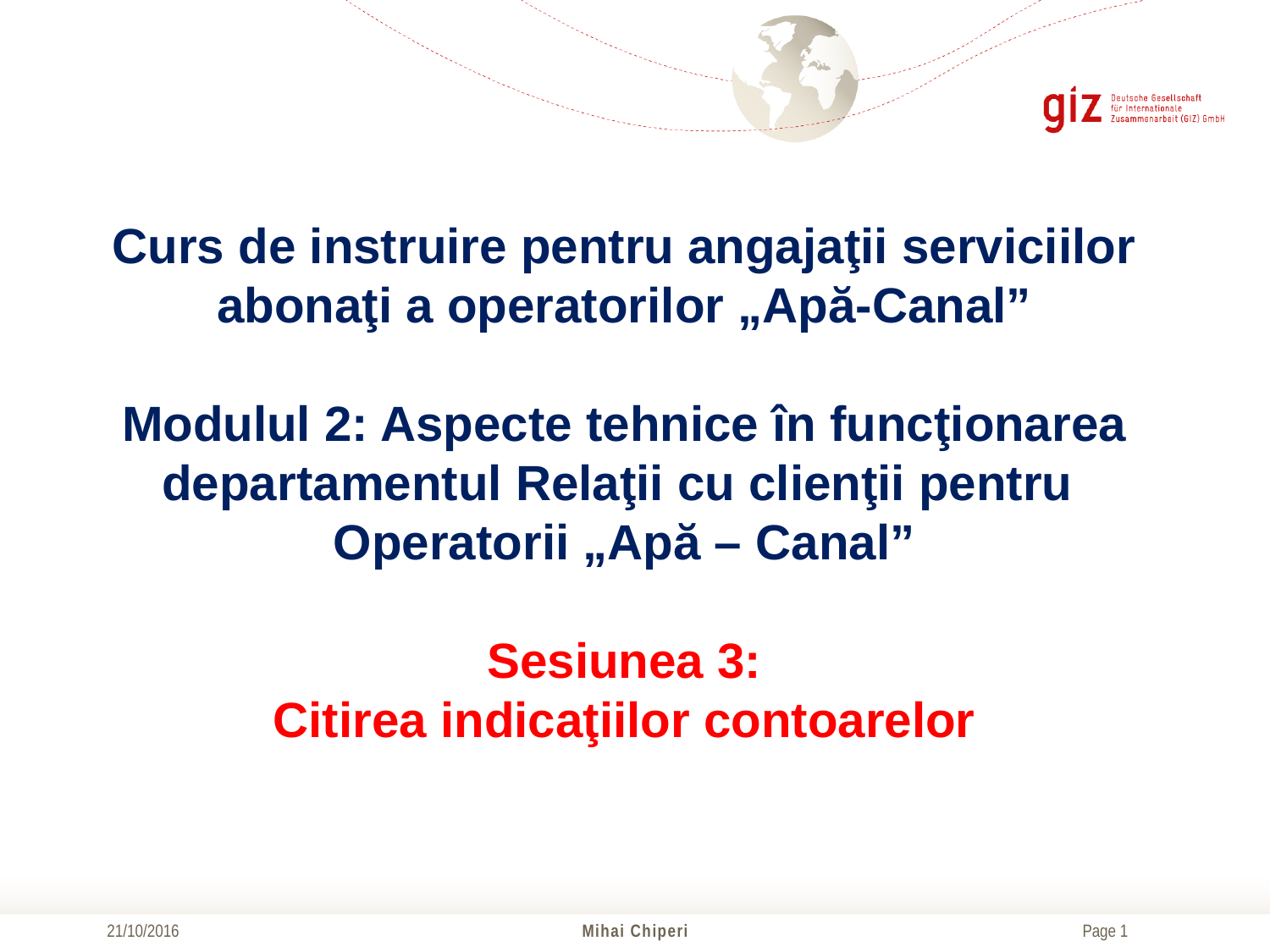

# Curs de instruire pentru angajaţii serviciilor abonaţi a operatorilor „Apă-Canal” Modulul 2: Aspecte tehnice în funcţionarea departamentul Relaţii cu clienţii pentru Operatorii „Apă – Canal” Sesiunea 3: Citirea indicaţiilor contoarelor
21/10/2016
Mihai Chiperi